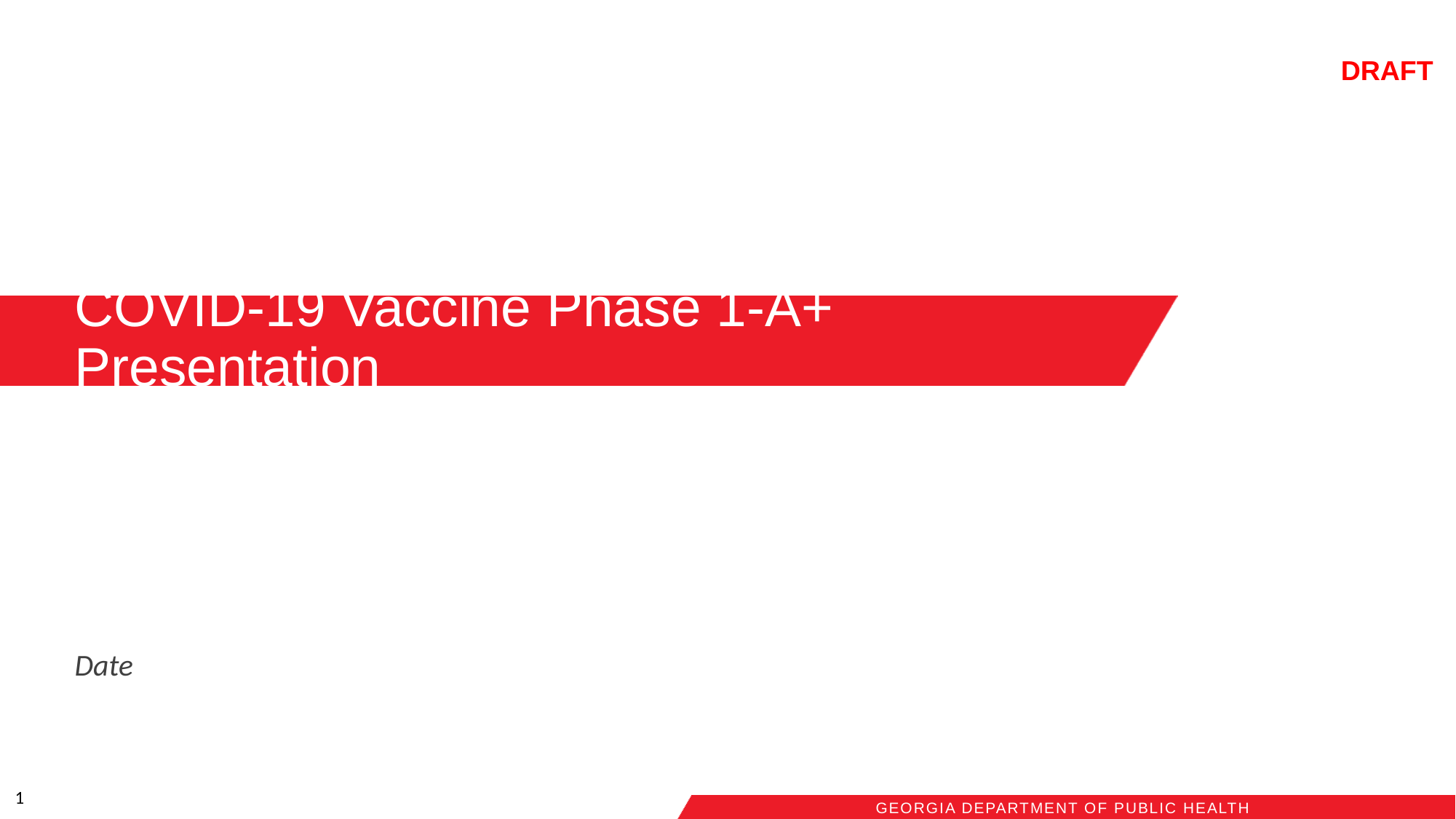

DRAFT
COVID-19 Vaccine Phase 1-A+ Presentation
Date
 1